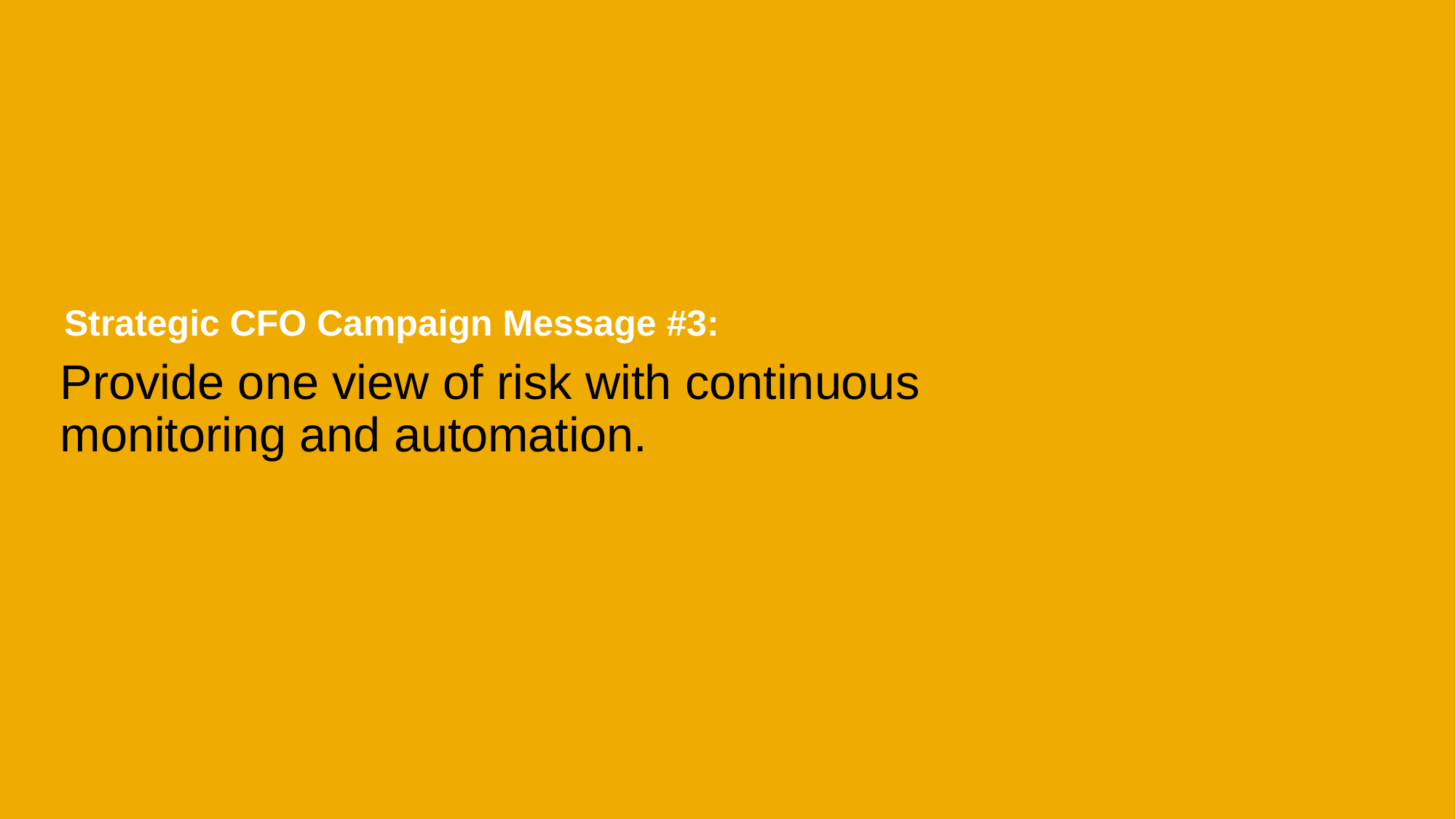

Strategic CFO Campaign Message #3:
# Provide one view of risk with continuous monitoring and automation.